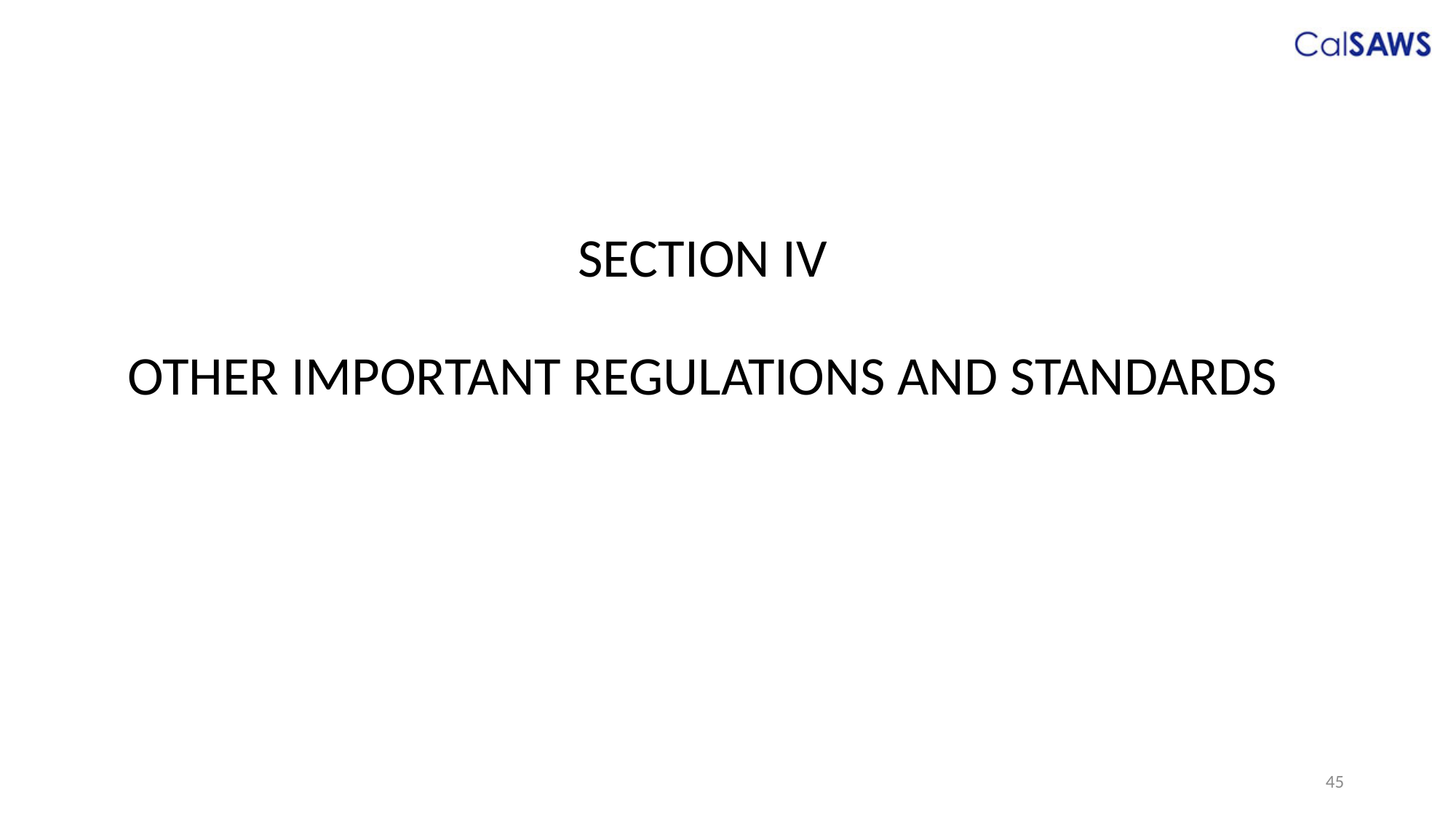

# SECTION IV OTHER IMPORTANT REGULATIONS AND STANDARDS
45